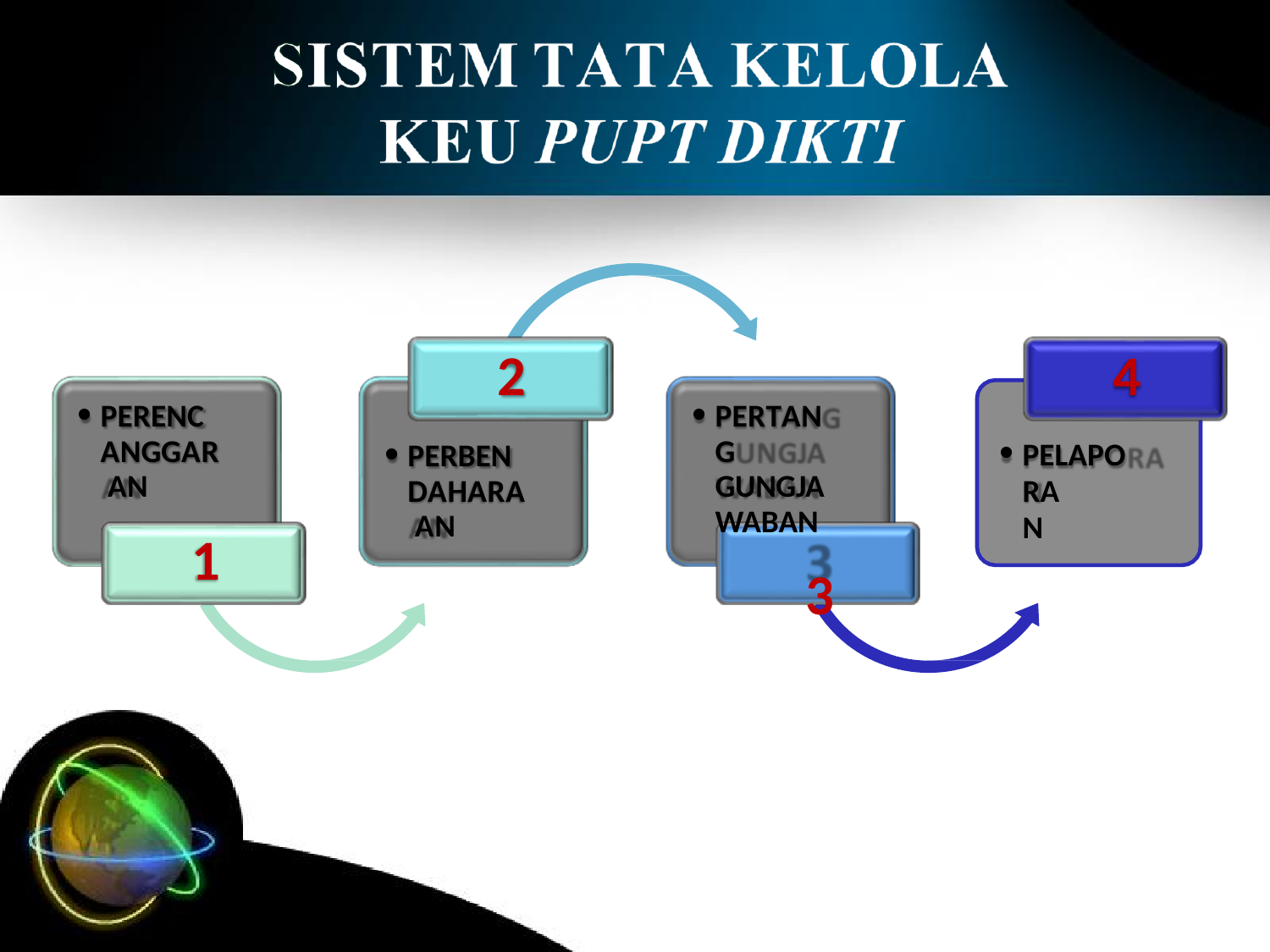

2
PERBEN  DAHARA  AN
4
PELAPORA
N

PERENC  ANGGAR  AN
1
PERTANG  GUNGJA  WABAN
3